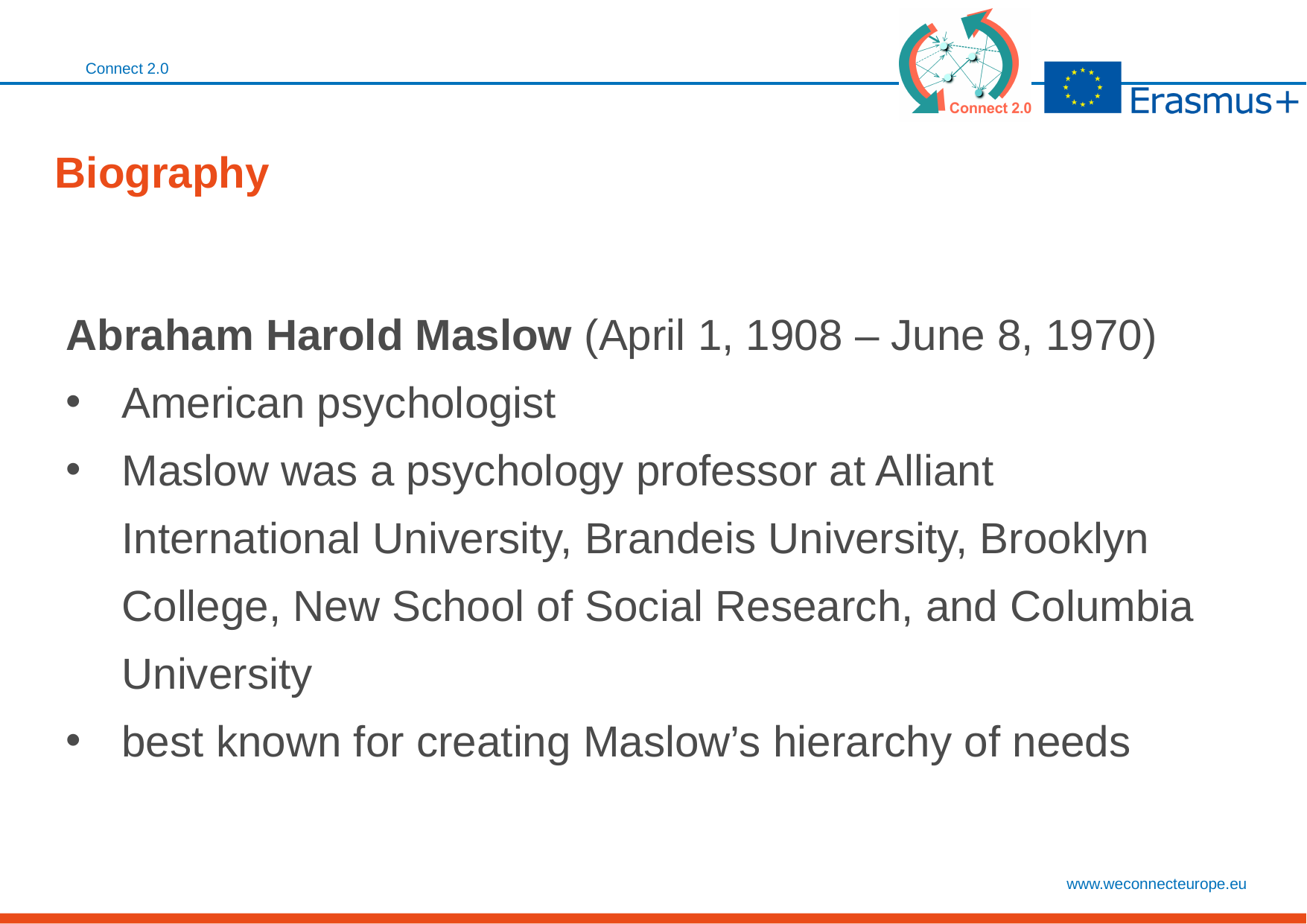

Connect 2.0
# Biography
Abraham Harold Maslow (April 1, 1908 – June 8, 1970)
American psychologist
Maslow was a psychology professor at Alliant International University, Brandeis University, Brooklyn College, New School of Social Research, and Columbia University
best known for creating Maslow’s hierarchy of needs